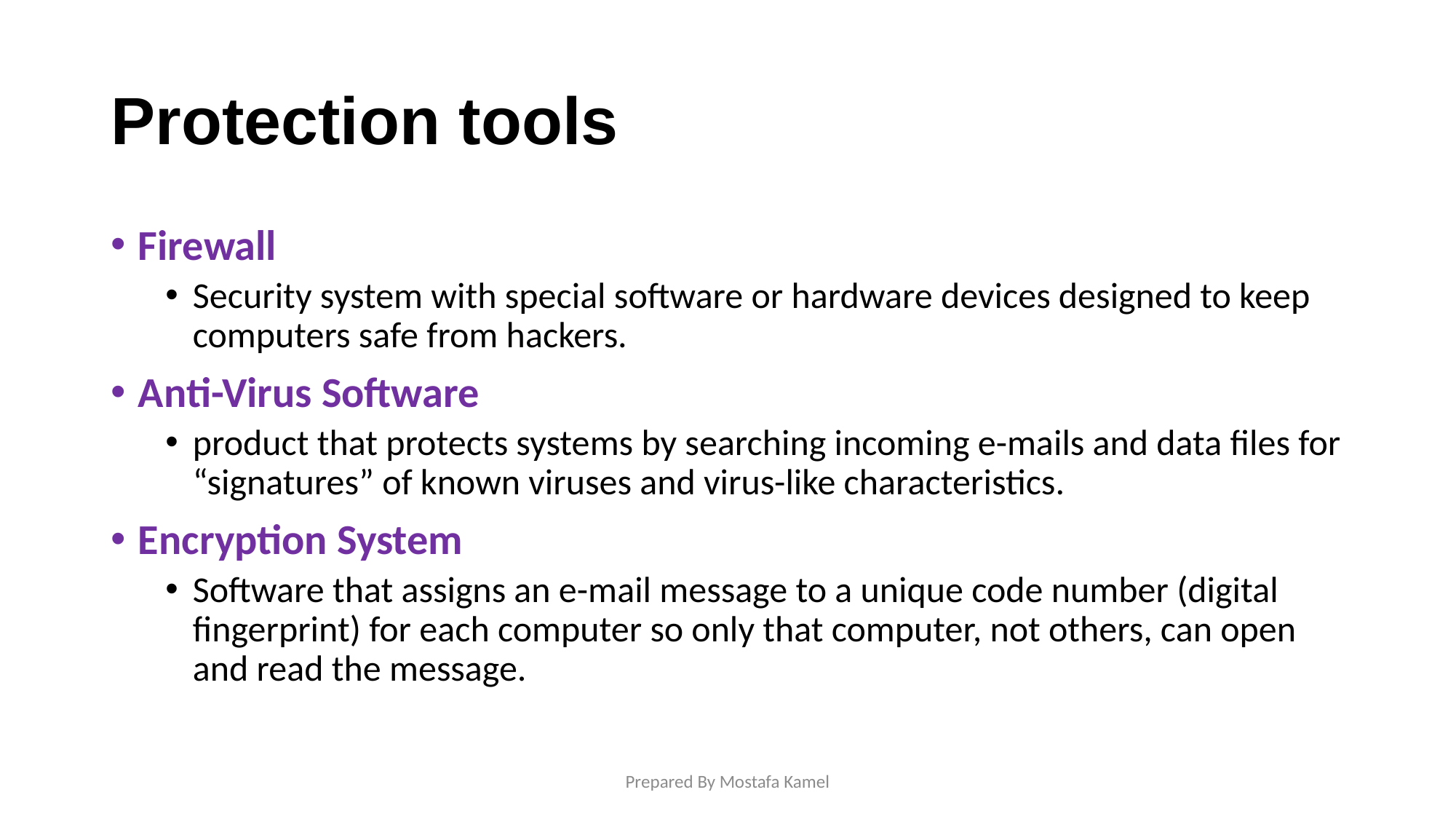

# Protection tools
Firewall
Security system with special software or hardware devices designed to keep computers safe from hackers.
Anti-Virus Software
product that protects systems by searching incoming e-mails and data files for “signatures” of known viruses and virus-like characteristics.
Encryption System
Software that assigns an e-mail message to a unique code number (digital fingerprint) for each computer so only that computer, not others, can open and read the message.

Prepared By Mostafa Kamel